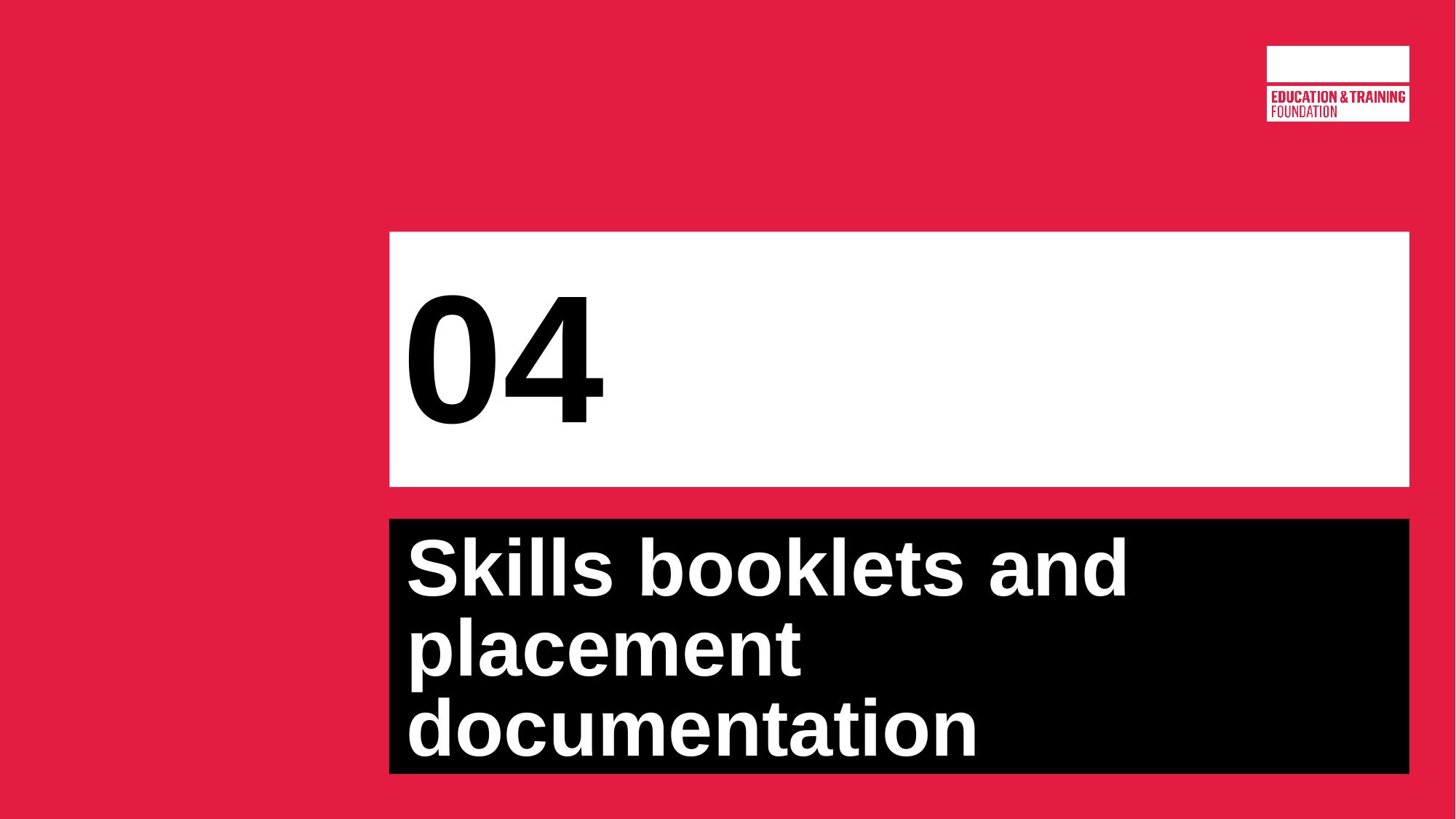

# 04
Skills booklets and placement documentation